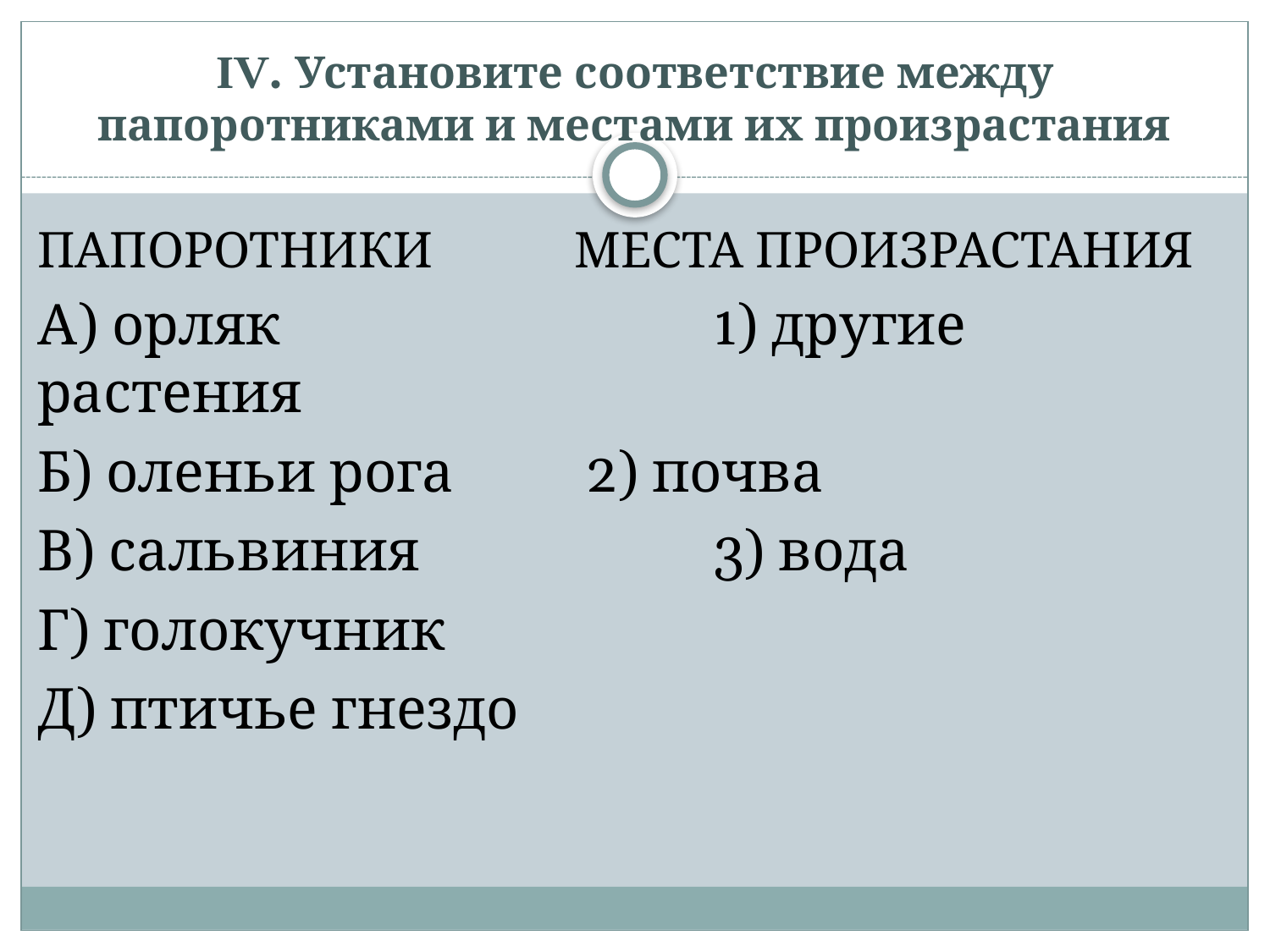

# IV. Установите соответствие между папоротниками и местами их произрастания
ПАПОРОТНИКИ            МЕСТА ПРОИЗРАСТАНИЯ
А) орляк 			   1) другие растения
Б) оленьи рога	   2) почва
В) сальвиния		   3) вода
Г) голокучник
Д) птичье гнездо